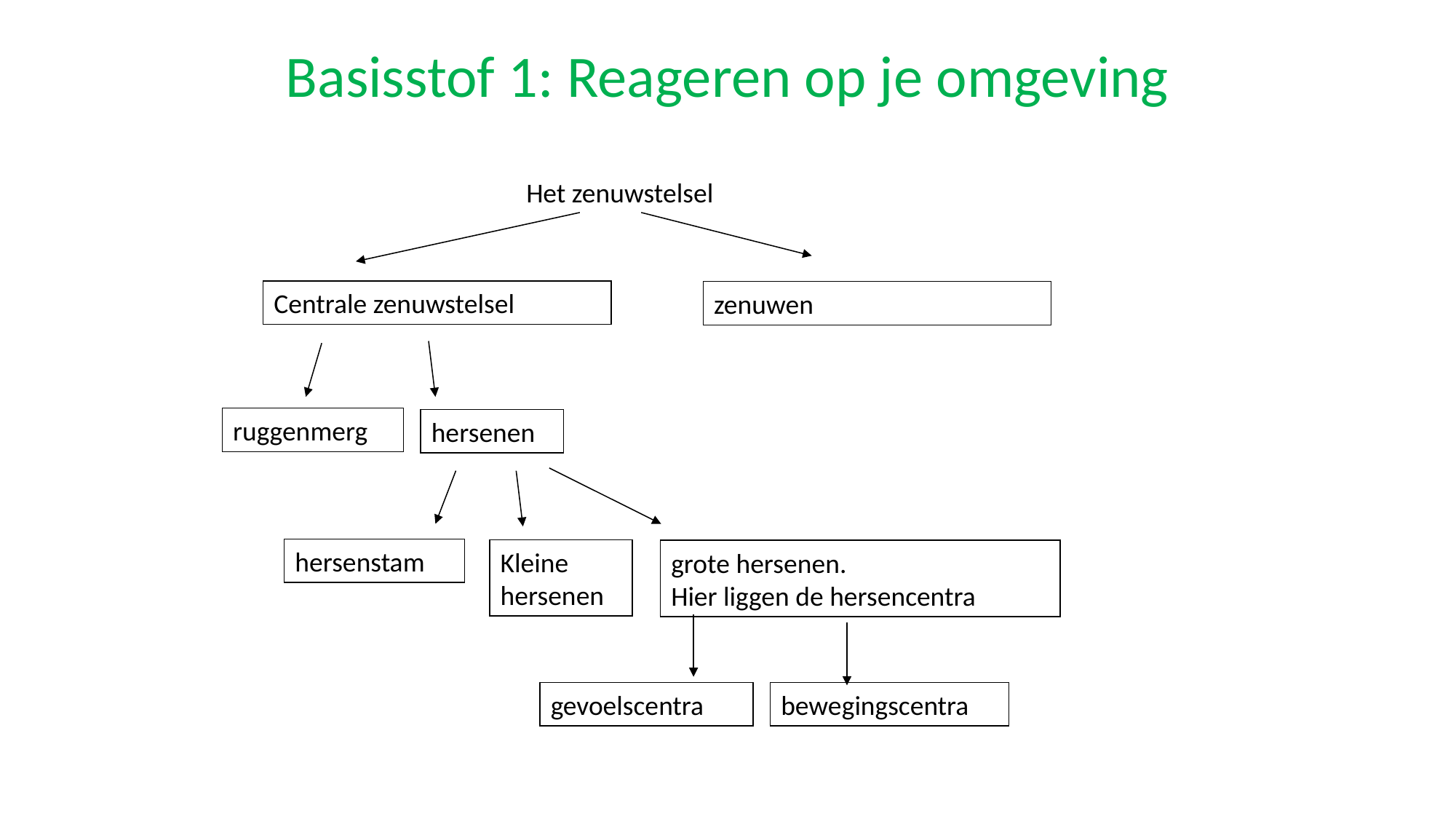

Basisstof 1: Reageren op je omgeving

Het zenuwstelsel

Centrale zenuwstelsel
zenuwen
ruggenmerg
hersenen
hersenstam
Kleine hersenen
grote hersenen.
Hier liggen de hersencentra
gevoelscentra
bewegingscentra